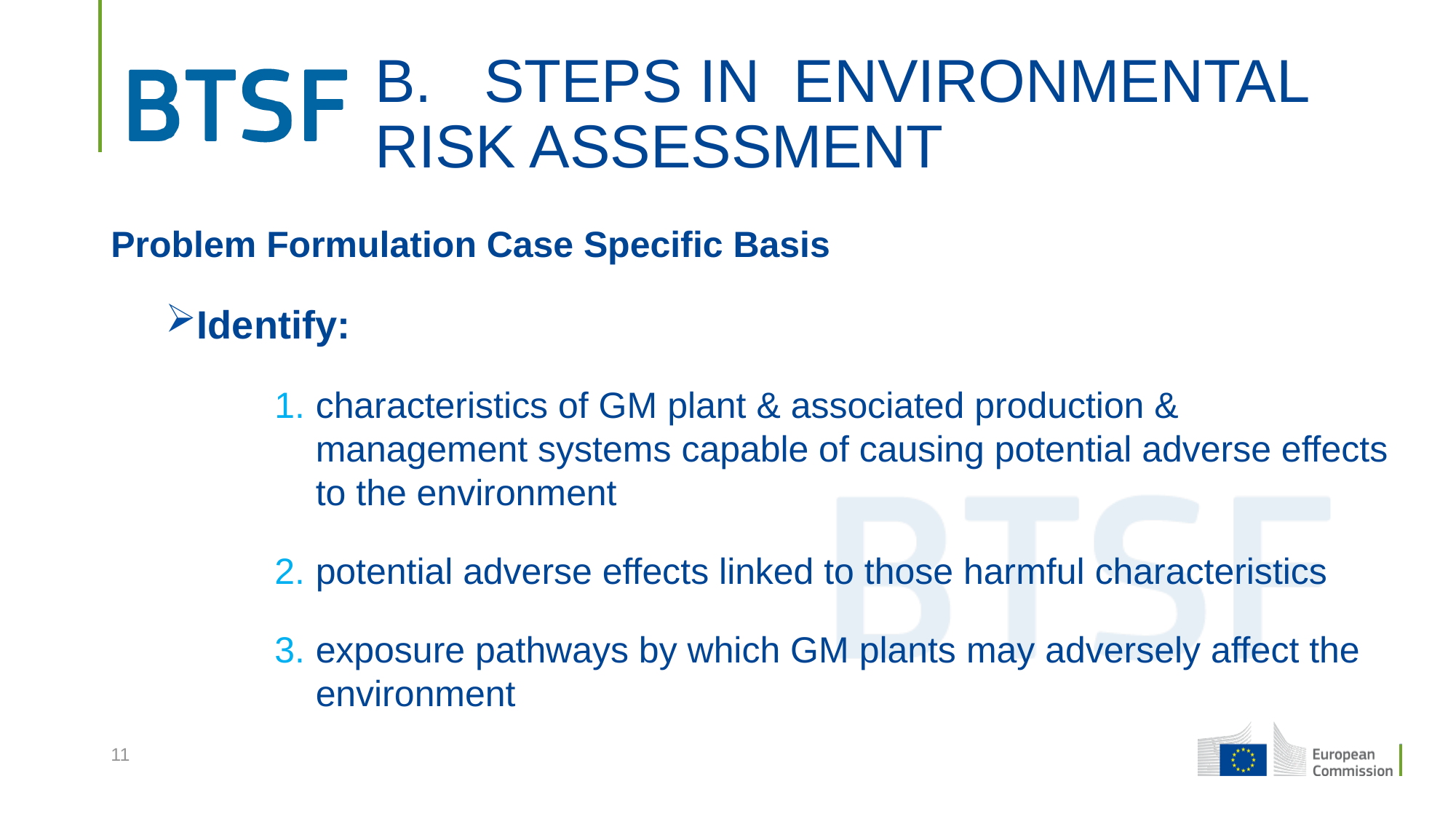

# B.	STEPS IN  ENVIRONMENTAL RISK ASSESSMENT
Problem Formulation Case Specific Basis
Identify:
characteristics of GM plant & associated production & management systems capable of causing potential adverse effects to the environment
potential adverse effects linked to those harmful characteristics
exposure pathways by which GM plants may adversely affect the environment

11